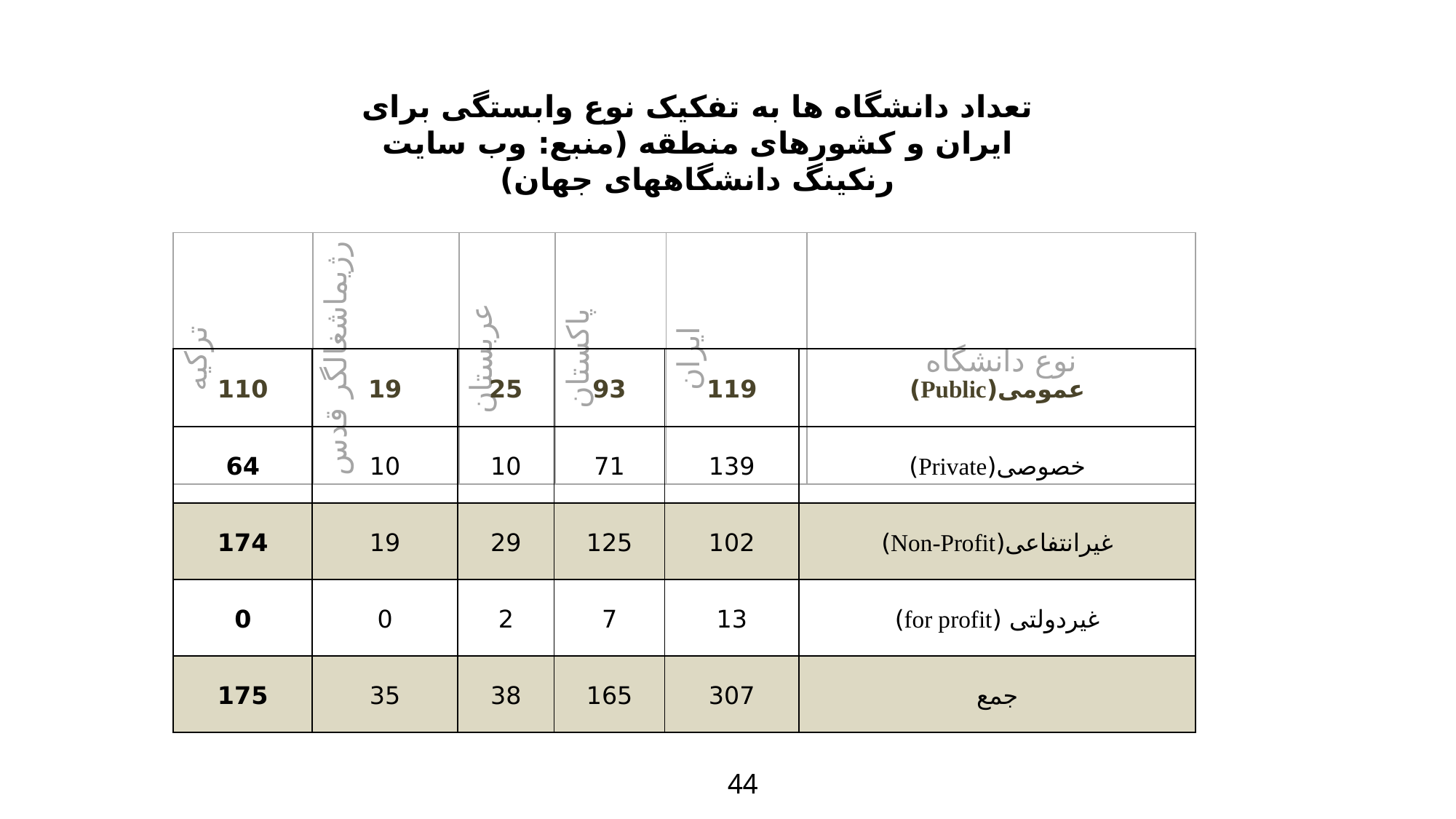

تعداد دانشگاه ها به تفکیک نوع وابستگی برای ایران و کشورهای منطقه (منبع: وب سایت رنکینگ دانشگاه­های جهان)
| ترکیه | رژیم­اشغالگر قدس‌ | عربستان | پاکستان | ایران | نوع دانشگاه |
| --- | --- | --- | --- | --- | --- |
| 110 | 19 | 25 | 93 | 119 | عمومی(Public) |
| --- | --- | --- | --- | --- | --- |
| 64 | 10 | 10 | 71 | 139 | خصوصی(Private) |
| 174 | 19 | 29 | 125 | 102 | غیرانتفاعی(Non-Profit) |
| 0 | 0 | 2 | 7 | 13 | غیردولتی (for profit) |
| 175 | 35 | 38 | 165 | 307 | جمع |
44